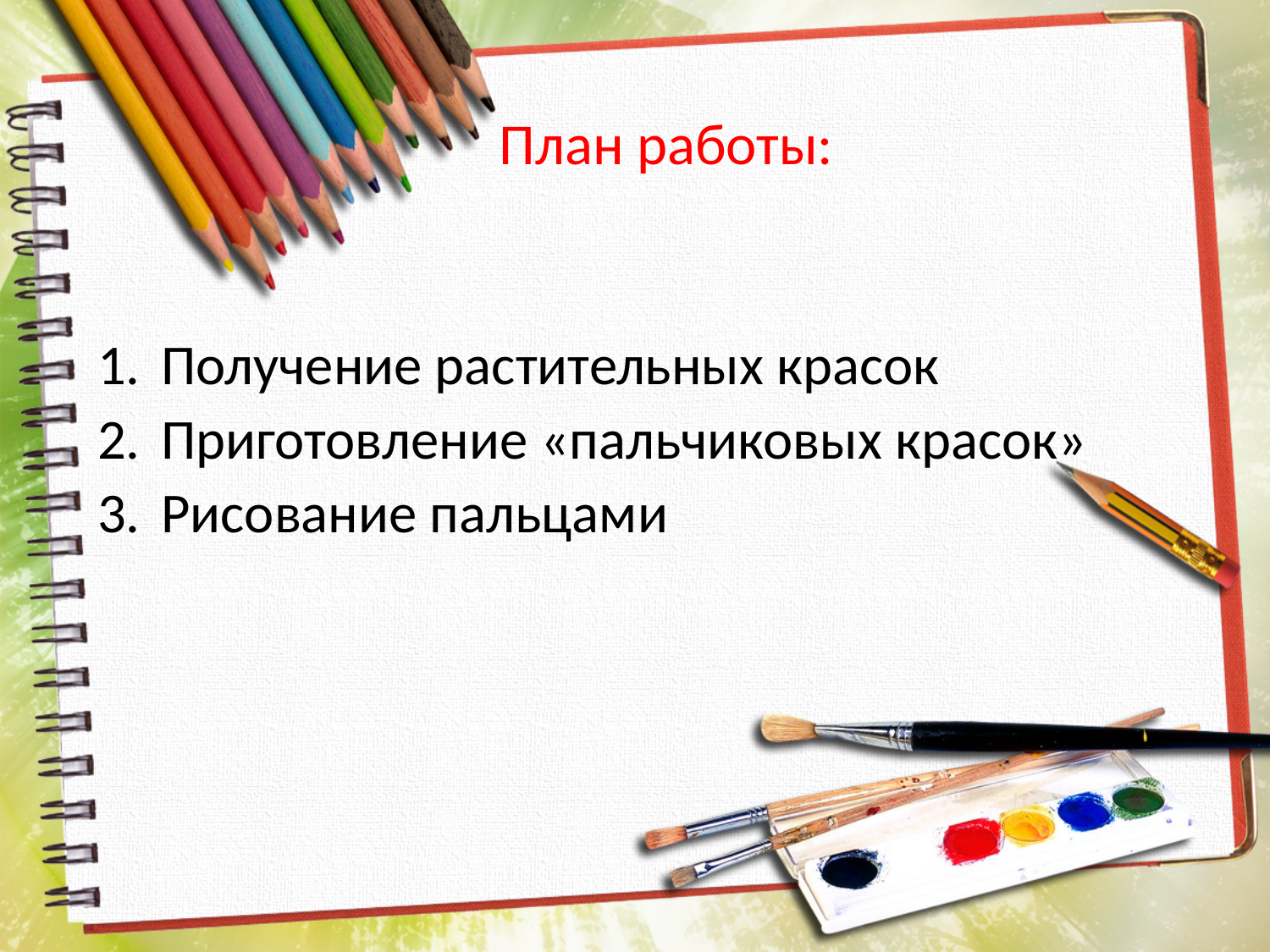

# План работы:
Получение растительных красок
Приготовление «пальчиковых красок»
Рисование пальцами